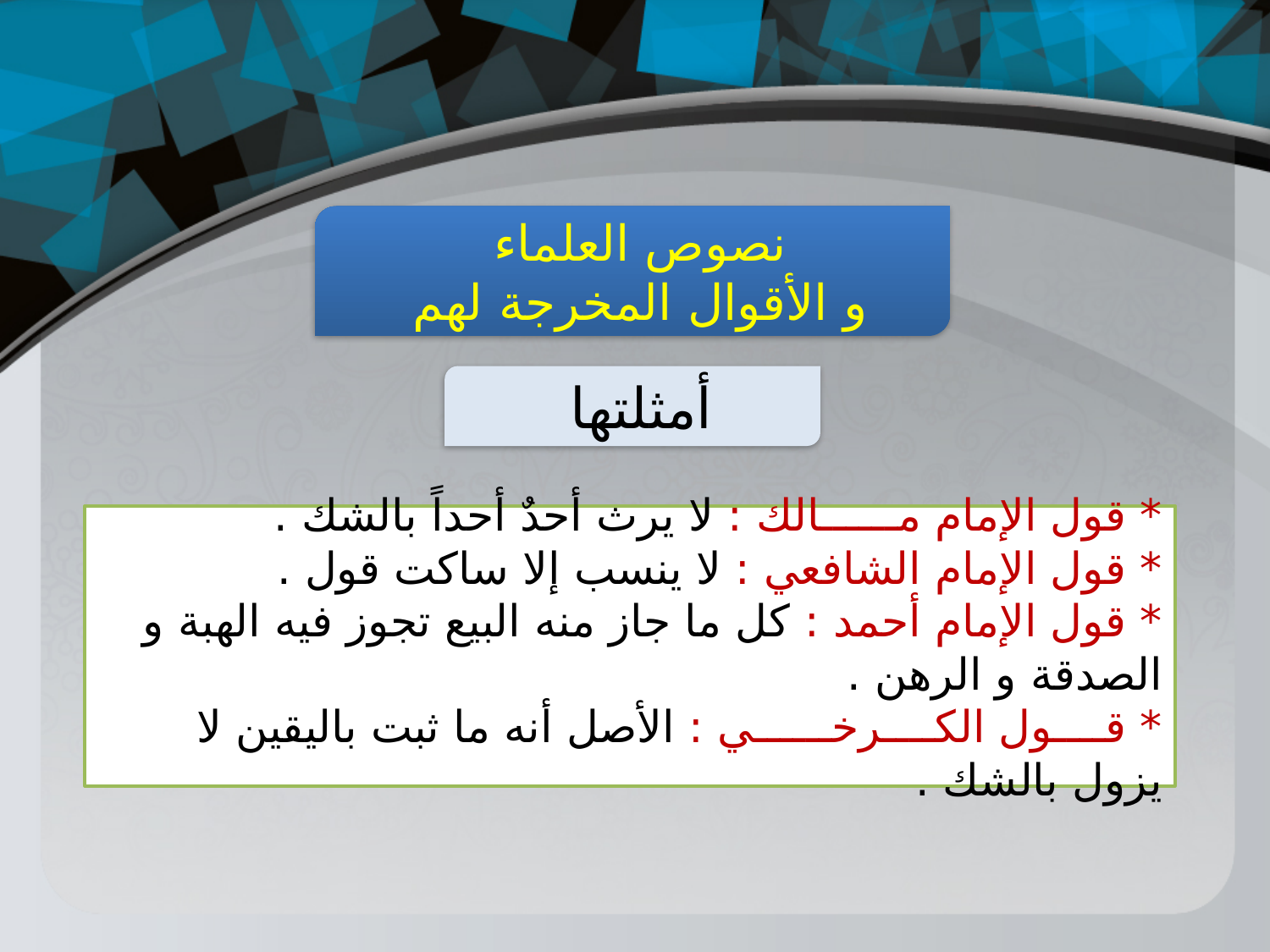

نصوص العلماء
و الأقوال المخرجة لهم
أمثلتها
* قول الإمام مــــــالك : لا يرث أحدٌ أحداً بالشك .
* قول الإمام الشافعي : لا ينسب إلا ساكت قول .
* قول الإمام أحمد : كل ما جاز منه البيع تجوز فيه الهبة و الصدقة و الرهن .
* قــــول الكــــرخــــــي : الأصل أنه ما ثبت باليقين لا يزول بالشك .